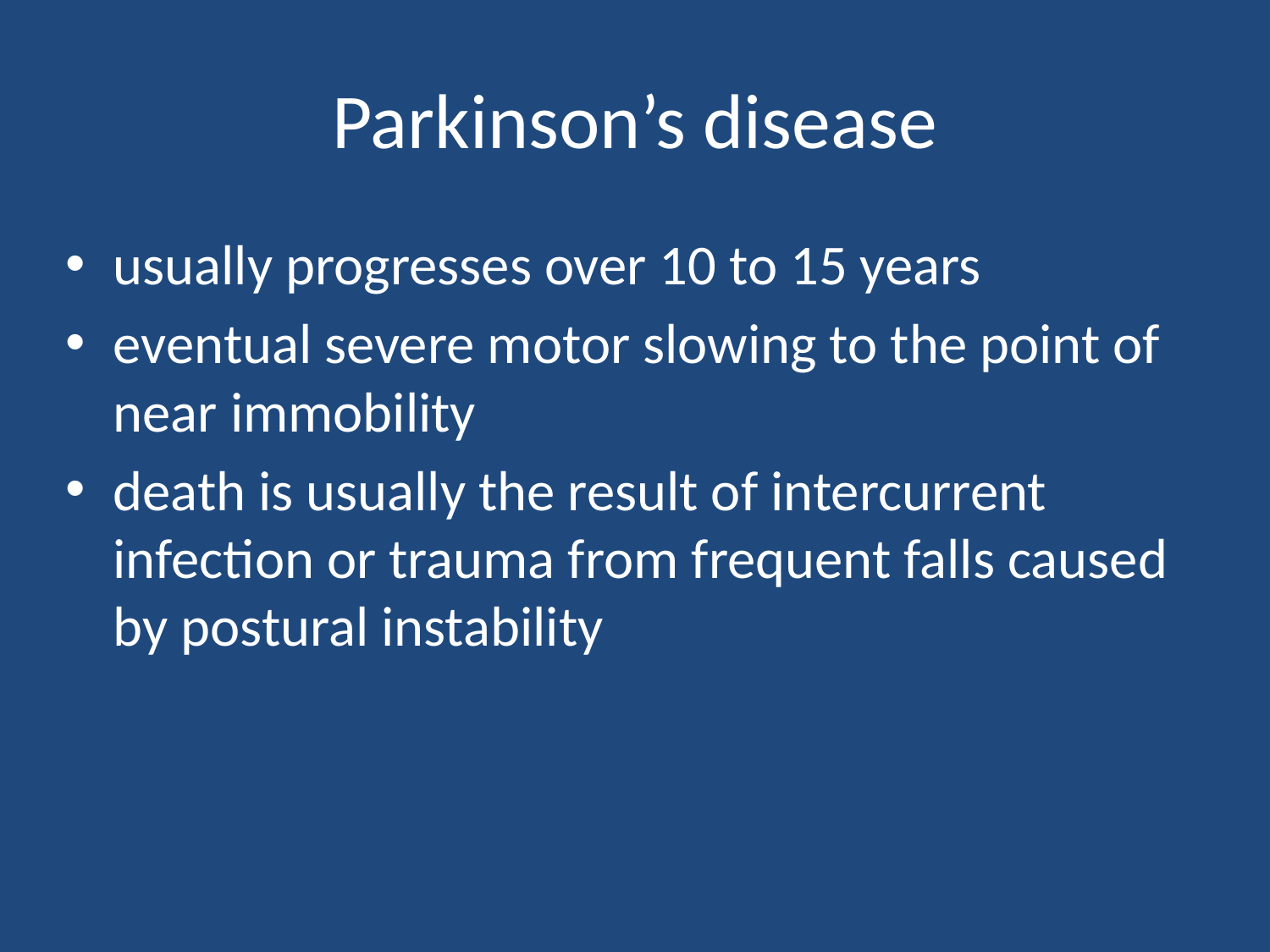

# Parkinson’s disease
usually progresses over 10 to 15 years
eventual severe motor slowing to the point of near immobility
death is usually the result of intercurrent infection or trauma from frequent falls caused by postural instability